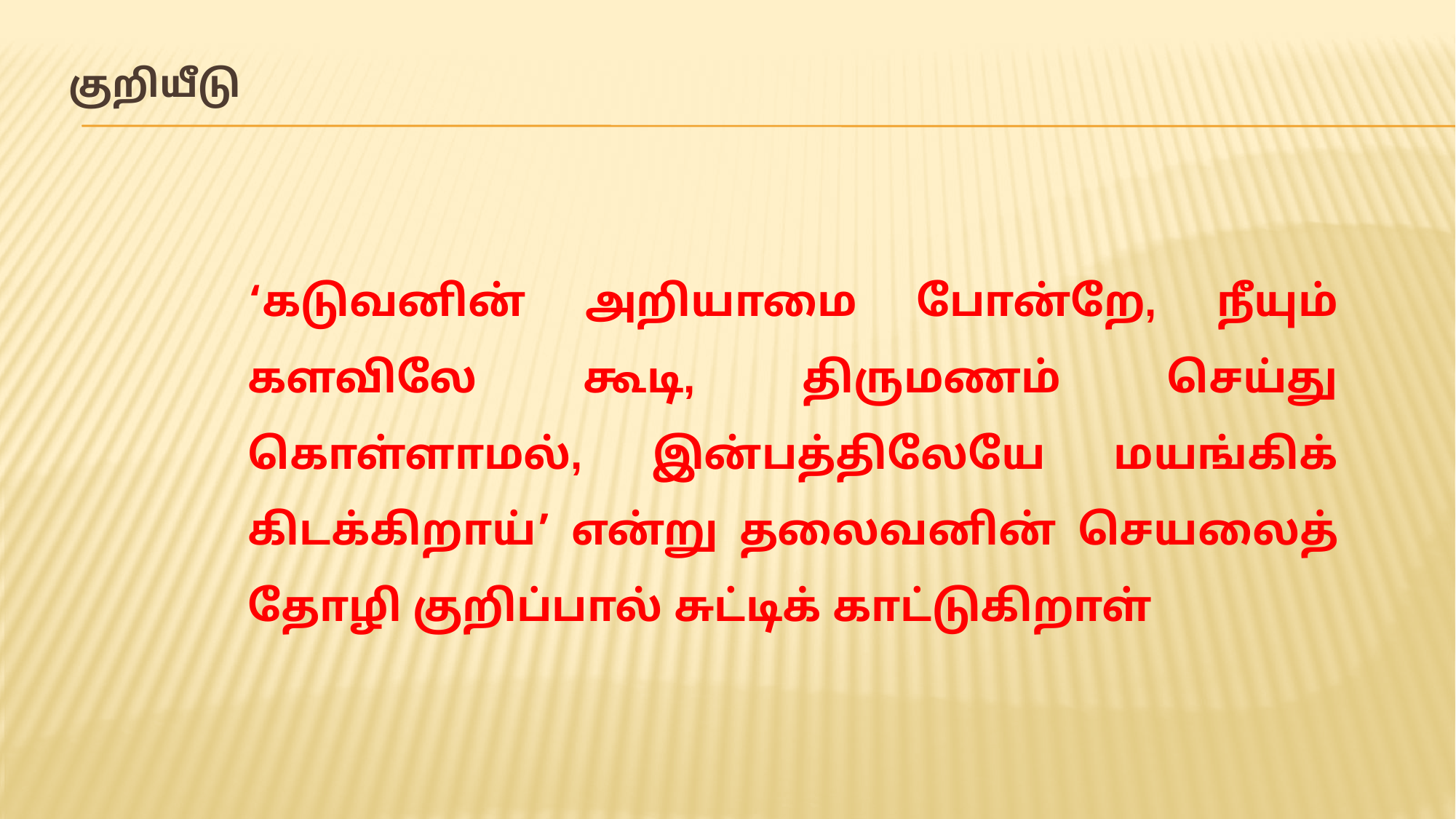

# குறியீடு
‘கடுவனின் அறியாமை போன்றே, நீயும் களவிலே கூடி, திருமணம் செய்து கொள்ளாமல், இன்பத்திலேயே மயங்கிக் கிடக்கிறாய்’ என்று தலைவனின் செயலைத் தோழி குறிப்பால் சுட்டிக் காட்டுகிறாள்